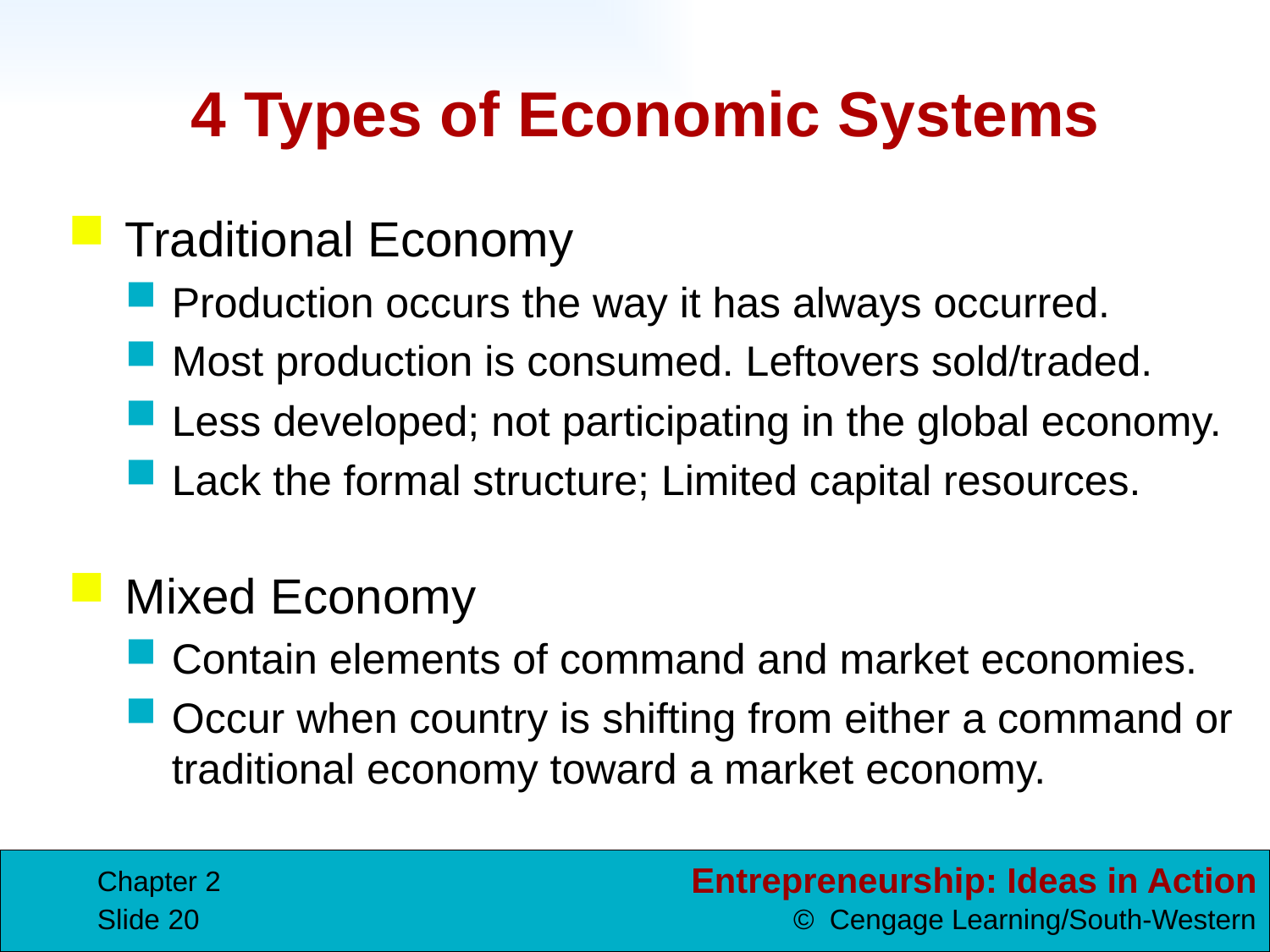

# 4 Types of Economic Systems
Traditional Economy
Production occurs the way it has always occurred.
Most production is consumed. Leftovers sold/traded.
Less developed; not participating in the global economy.
Lack the formal structure; Limited capital resources.
Mixed Economy
Contain elements of command and market economies.
Occur when country is shifting from either a command or traditional economy toward a market economy.
Chapter 2
Slide 20